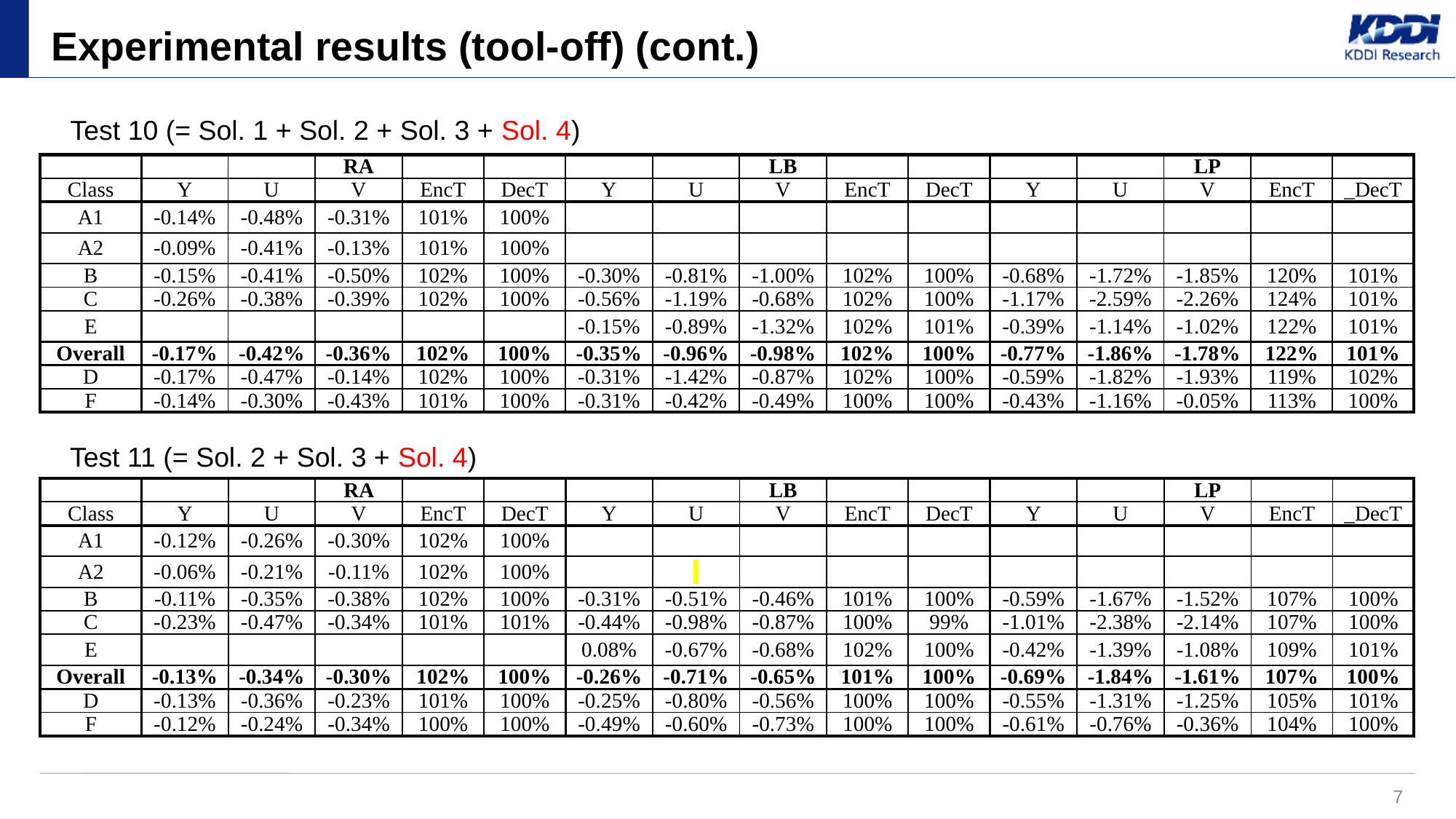

# Experimental results (tool-off) (cont.)
Test 10 (= Sol. 1 + Sol. 2 + Sol. 3 + Sol. 4)

|  |  |  | RA |  |  |  |  | LB |  |  |  |  | LP |  |  |
| --- | --- | --- | --- | --- | --- | --- | --- | --- | --- | --- | --- | --- | --- | --- | --- |
| Class | Y | U | V | EncT | DecT | Y | U | V | EncT | DecT | Y | U | V | EncT | \_DecT |
| A1 | -0.14% | -0.48% | -0.31% | 101% | 100% |  |  |  |  |  |  |  |  |  |  |
| A2 | -0.09% | -0.41% | -0.13% | 101% | 100% |  |  |  |  |  |  |  |  |  |  |
| B | -0.15% | -0.41% | -0.50% | 102% | 100% | -0.30% | -0.81% | -1.00% | 102% | 100% | -0.68% | -1.72% | -1.85% | 120% | 101% |
| C | -0.26% | -0.38% | -0.39% | 102% | 100% | -0.56% | -1.19% | -0.68% | 102% | 100% | -1.17% | -2.59% | -2.26% | 124% | 101% |
| E |  |  |  |  |  | -0.15% | -0.89% | -1.32% | 102% | 101% | -0.39% | -1.14% | -1.02% | 122% | 101% |
| Overall | -0.17% | -0.42% | -0.36% | 102% | 100% | -0.35% | -0.96% | -0.98% | 102% | 100% | -0.77% | -1.86% | -1.78% | 122% | 101% |
| D | -0.17% | -0.47% | -0.14% | 102% | 100% | -0.31% | -1.42% | -0.87% | 102% | 100% | -0.59% | -1.82% | -1.93% | 119% | 102% |
| F | -0.14% | -0.30% | -0.43% | 101% | 100% | -0.31% | -0.42% | -0.49% | 100% | 100% | -0.43% | -1.16% | -0.05% | 113% | 100% |
Test 11 (= Sol. 2 + Sol. 3 + Sol. 4)
|  |  |  | RA |  |  |  |  | LB |  |  |  |  | LP |  |  |
| --- | --- | --- | --- | --- | --- | --- | --- | --- | --- | --- | --- | --- | --- | --- | --- |
| Class | Y | U | V | EncT | DecT | Y | U | V | EncT | DecT | Y | U | V | EncT | \_DecT |
| A1 | -0.12% | -0.26% | -0.30% | 102% | 100% |  |  |  |  |  |  |  |  |  |  |
| A2 | -0.06% | -0.21% | -0.11% | 102% | 100% |  |  |  |  |  |  |  |  |  |  |
| B | -0.11% | -0.35% | -0.38% | 102% | 100% | -0.31% | -0.51% | -0.46% | 101% | 100% | -0.59% | -1.67% | -1.52% | 107% | 100% |
| C | -0.23% | -0.47% | -0.34% | 101% | 101% | -0.44% | -0.98% | -0.87% | 100% | 99% | -1.01% | -2.38% | -2.14% | 107% | 100% |
| E |  |  |  |  |  | 0.08% | -0.67% | -0.68% | 102% | 100% | -0.42% | -1.39% | -1.08% | 109% | 101% |
| Overall | -0.13% | -0.34% | -0.30% | 102% | 100% | -0.26% | -0.71% | -0.65% | 101% | 100% | -0.69% | -1.84% | -1.61% | 107% | 100% |
| D | -0.13% | -0.36% | -0.23% | 101% | 100% | -0.25% | -0.80% | -0.56% | 100% | 100% | -0.55% | -1.31% | -1.25% | 105% | 101% |
| F | -0.12% | -0.24% | -0.34% | 100% | 100% | -0.49% | -0.60% | -0.73% | 100% | 100% | -0.61% | -0.76% | -0.36% | 104% | 100% |
7